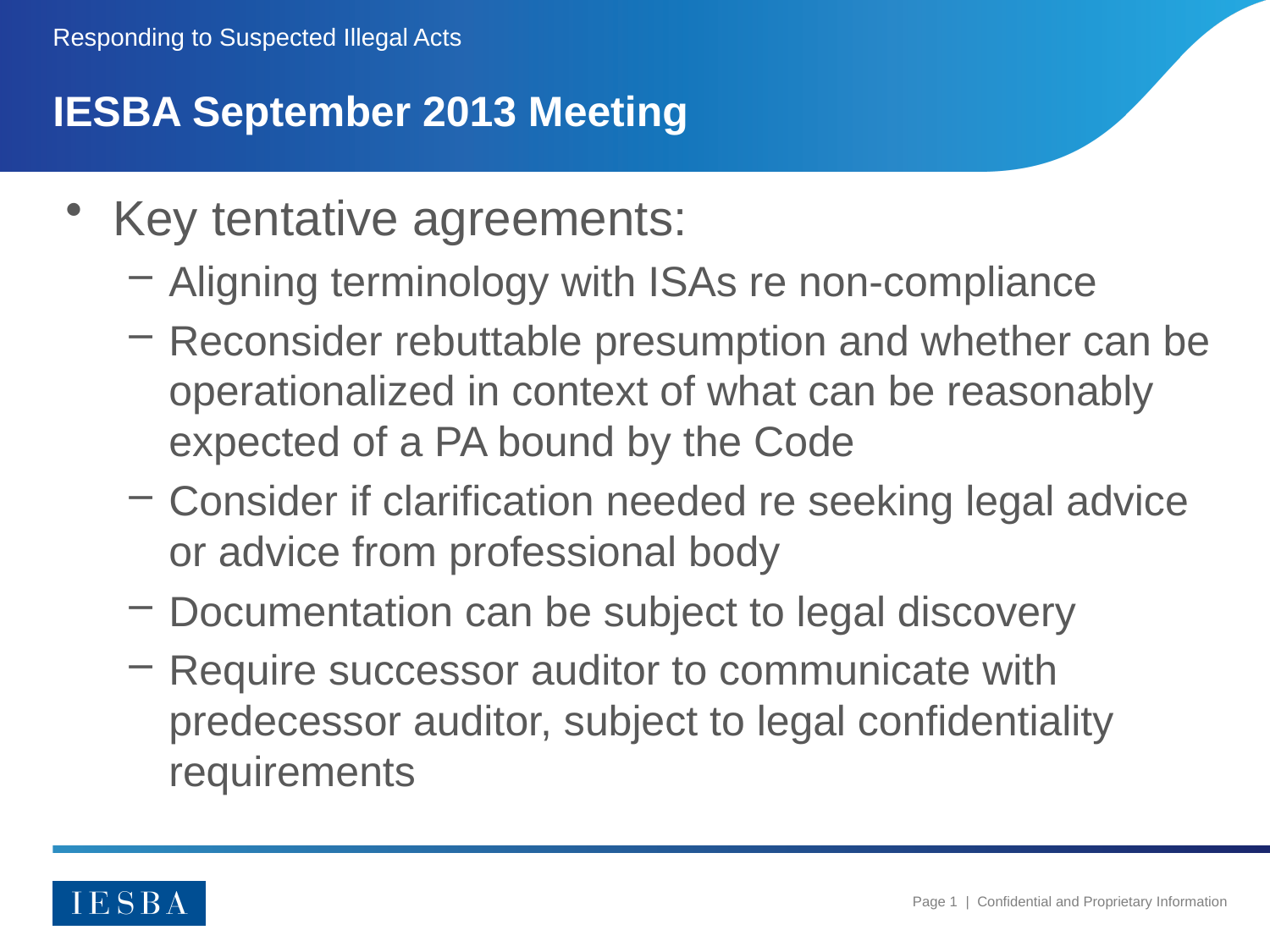

Responding to Suspected Illegal Acts

# IESBA September 2013 Meeting
Key tentative agreements:
Aligning terminology with ISAs re non-compliance
Reconsider rebuttable presumption and whether can be operationalized in context of what can be reasonably expected of a PA bound by the Code
Consider if clarification needed re seeking legal advice or advice from professional body
Documentation can be subject to legal discovery
Require successor auditor to communicate with predecessor auditor, subject to legal confidentiality requirements